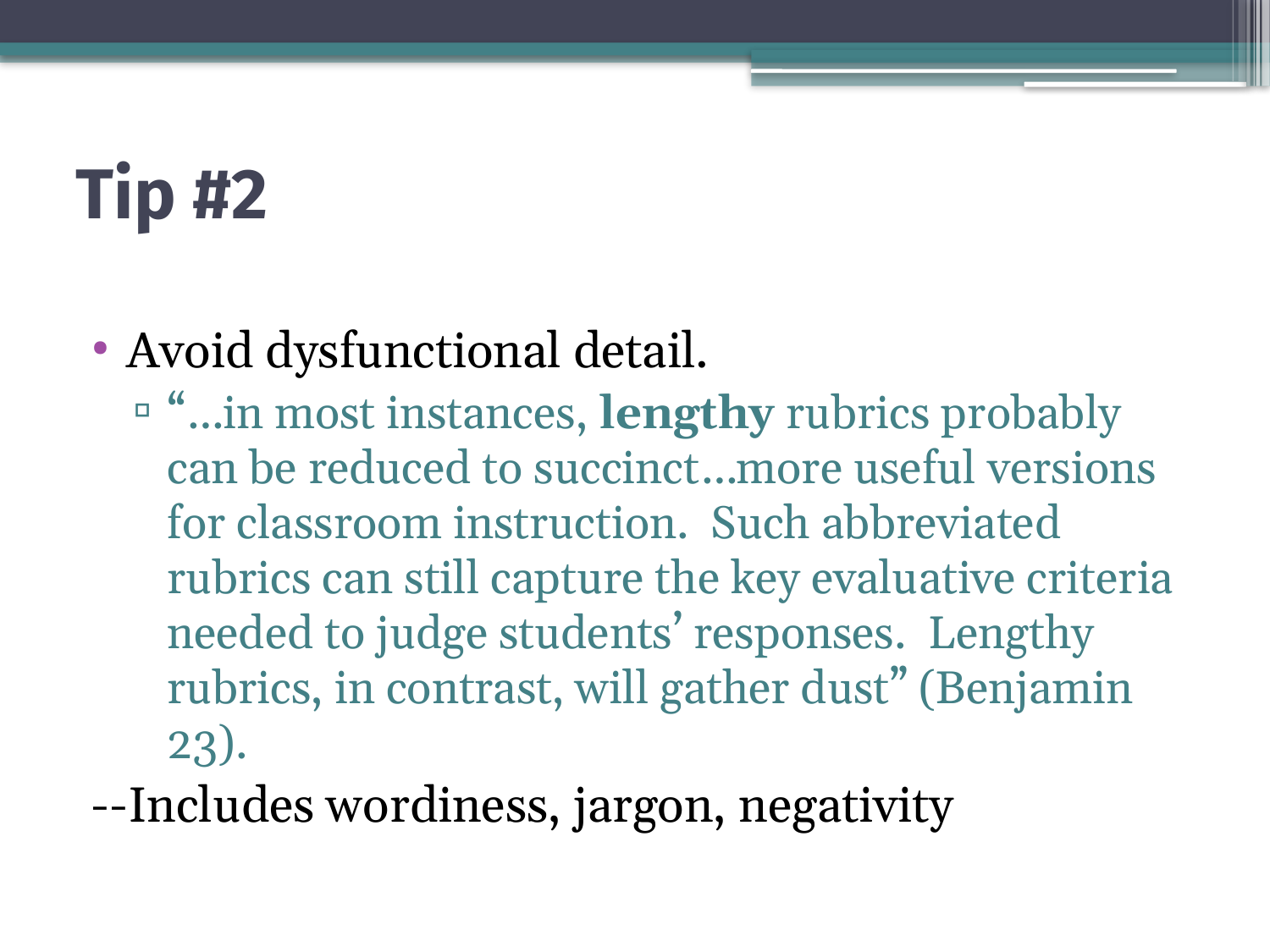

# Tip #2
Avoid dysfunctional detail.
“…in most instances, lengthy rubrics probably can be reduced to succinct…more useful versions for classroom instruction.  Such abbreviated rubrics can still capture the key evaluative criteria needed to judge students’ responses.  Lengthy rubrics, in contrast, will gather dust” (Benjamin 23).
--Includes wordiness, jargon, negativity